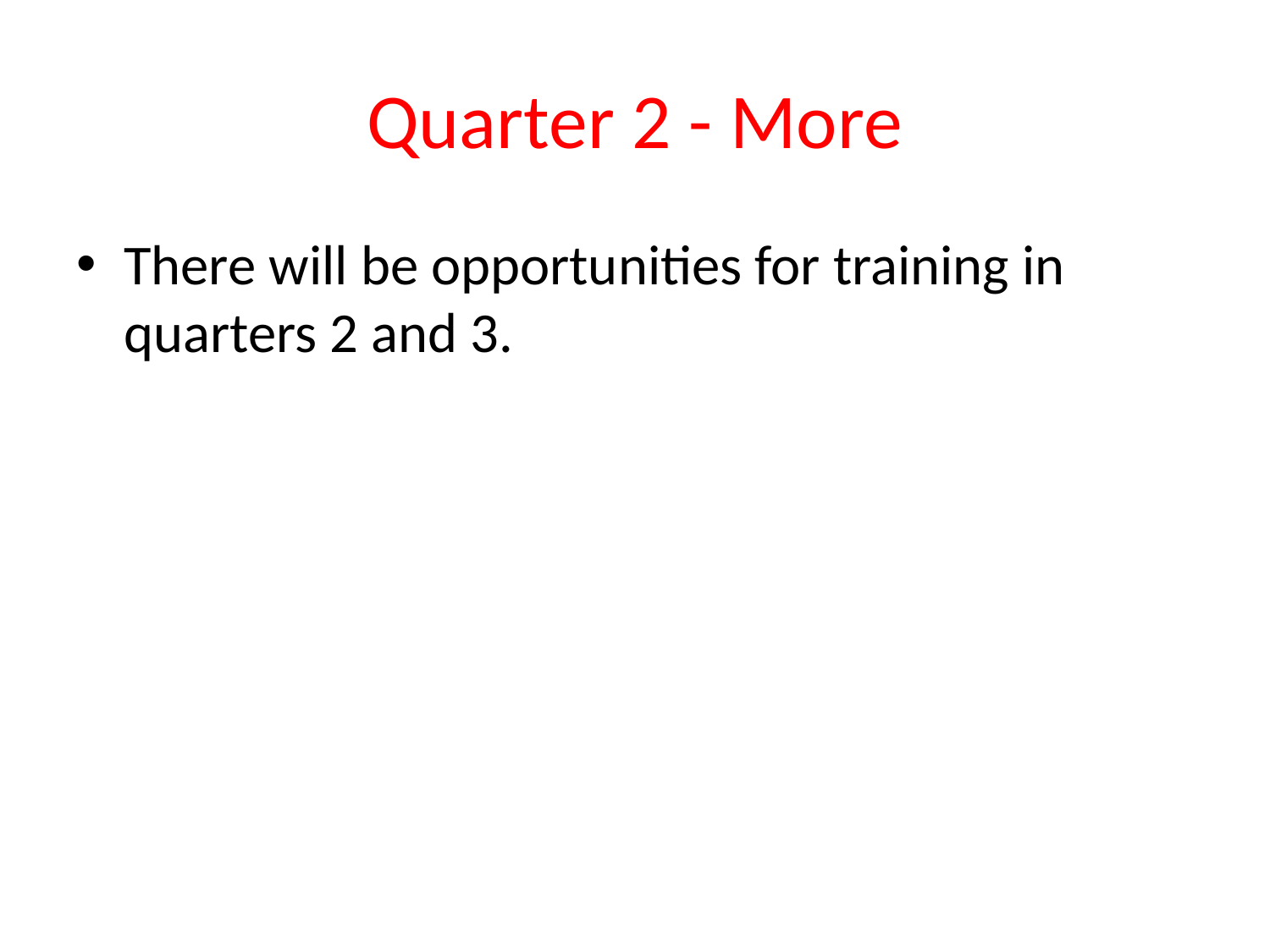

# Quarter 2 - More
There will be opportunities for training in quarters 2 and 3.